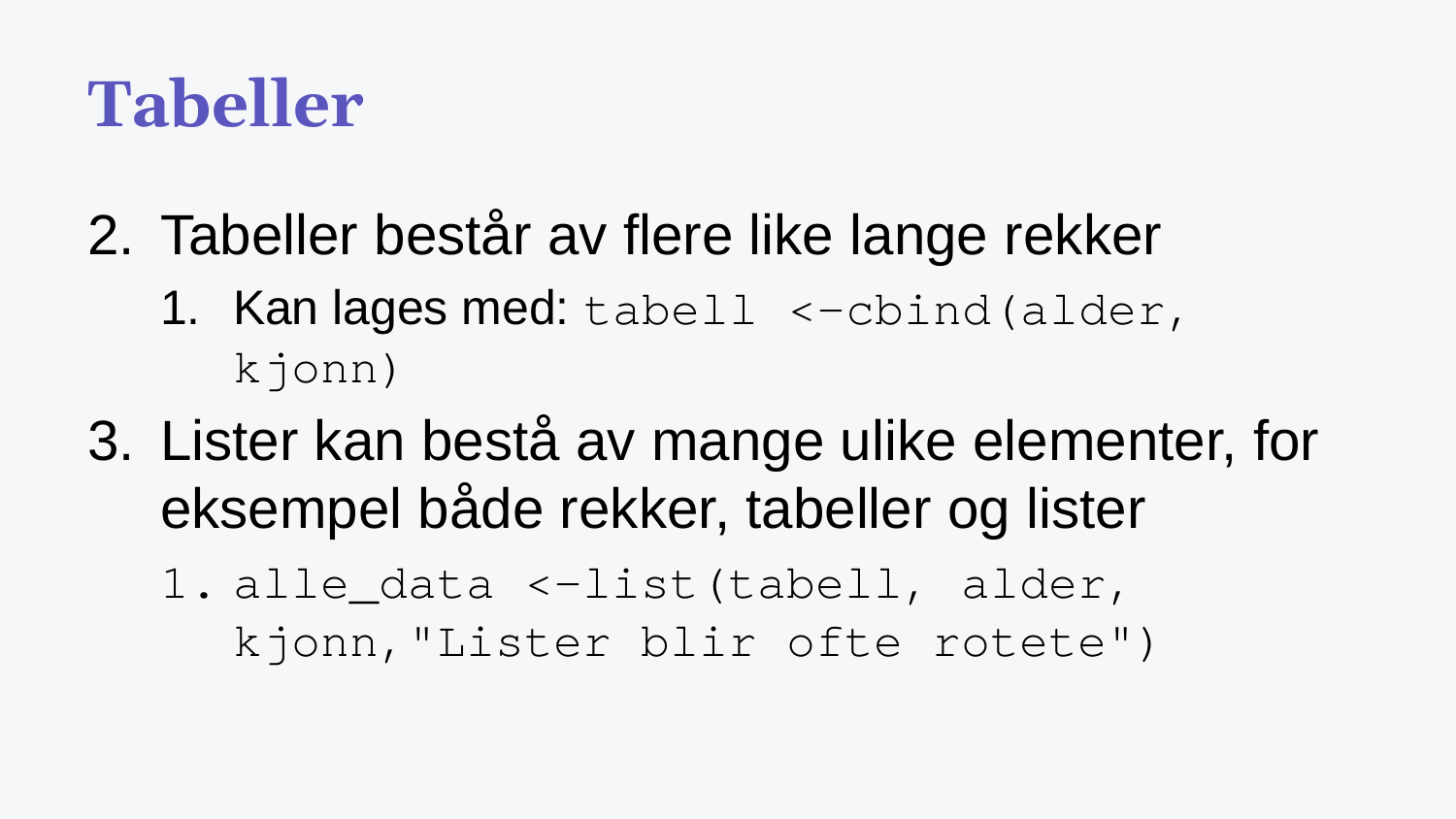

# Tabeller
Tabeller består av flere like lange rekker
Kan lages med: tabell <-cbind(alder, kjonn)
Lister kan bestå av mange ulike elementer, for eksempel både rekker, tabeller og lister
alle_data <-list(tabell, alder, kjonn,"Lister blir ofte rotete")